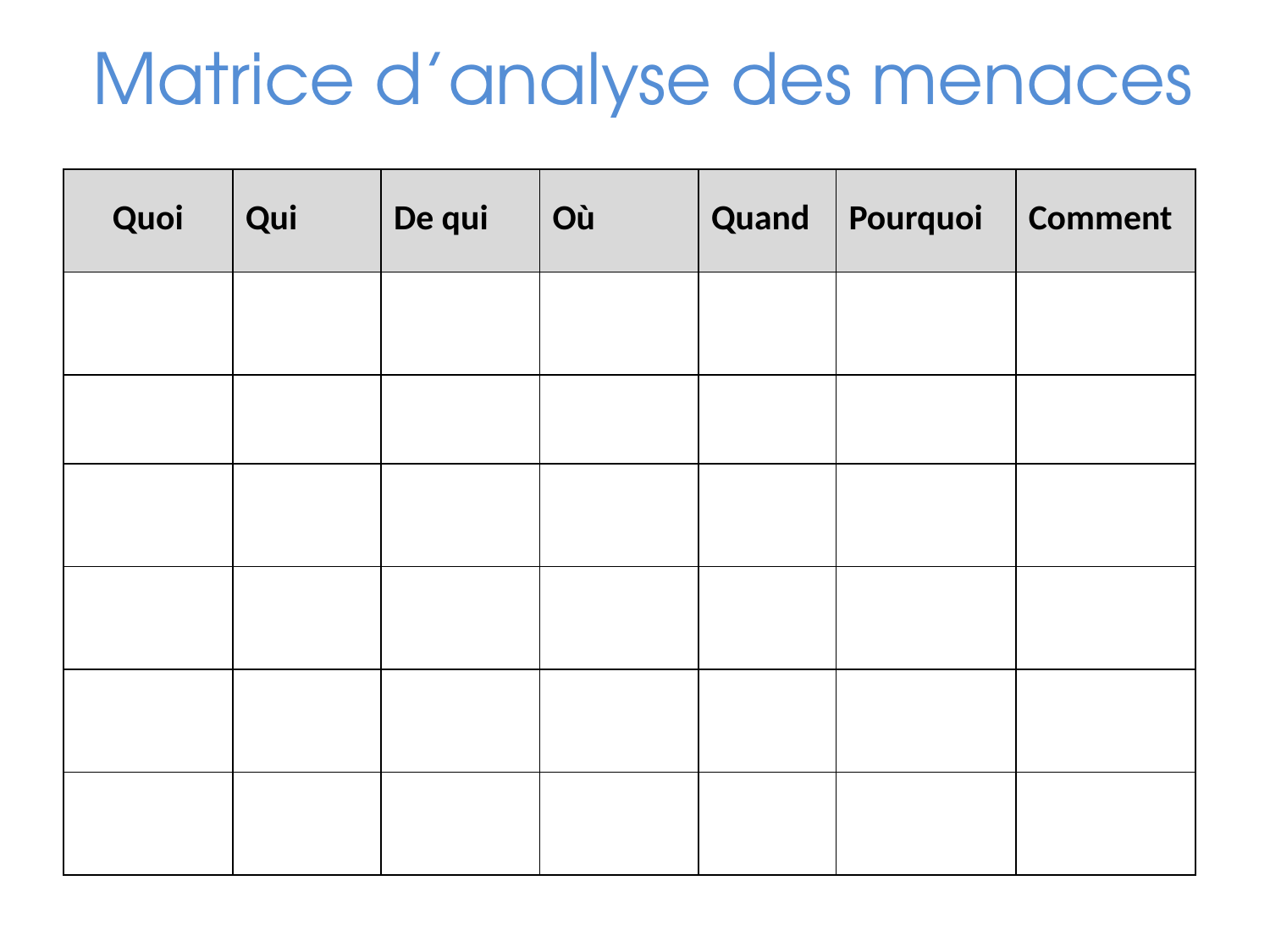

# Matrice d’analyse des menaces
| Quoi | Qui | De qui | Où | Quand | Pourquoi | Comment |
| --- | --- | --- | --- | --- | --- | --- |
|  |  |  |  |  |  |  |
|  |  |  |  |  |  |  |
|  |  |  |  |  |  |  |
|  |  |  |  |  |  |  |
|  |  |  |  |  |  |  |
|  |  |  |  |  |  |  |